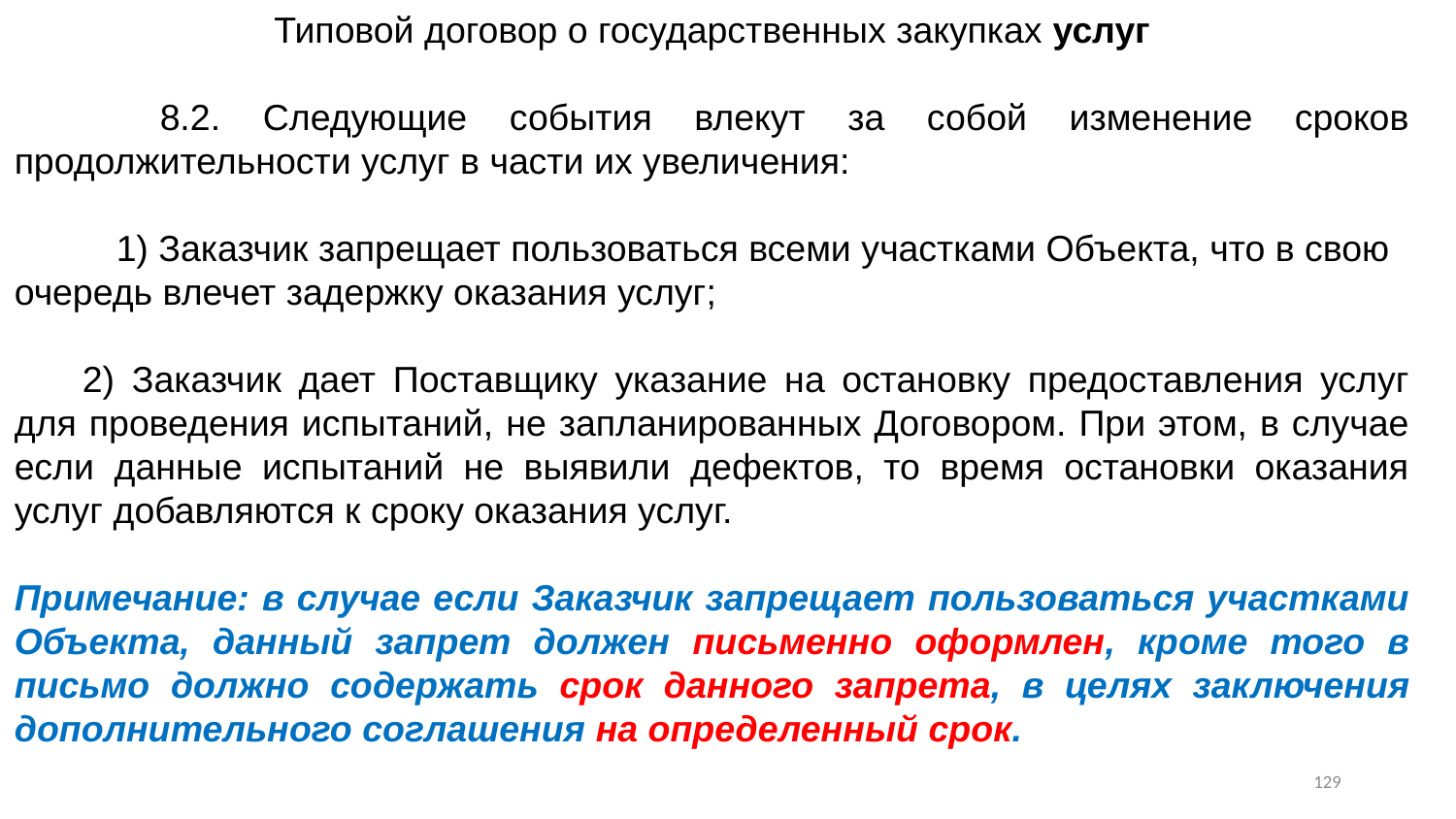

Типовой договор о государственных закупках услуг

 	8.2. Следующие события влекут за собой изменение сроков продолжительности услуг в части их увеличения:

          1) Заказчик запрещает пользоваться всеми участками Объекта, что в свою очередь влечет задержку оказания услуг;

      2) Заказчик дает Поставщику указание на остановку предоставления услуг для проведения испытаний, не запланированных Договором. При этом, в случае если данные испытаний не выявили дефектов, то время остановки оказания услуг добавляются к сроку оказания услуг.

Примечание: в случае если Заказчик запрещает пользоваться участками Объекта, данный запрет должен письменно оформлен, кроме того в письмо должно содержать срок данного запрета, в целях заключения дополнительного соглашения на определенный срок.

129